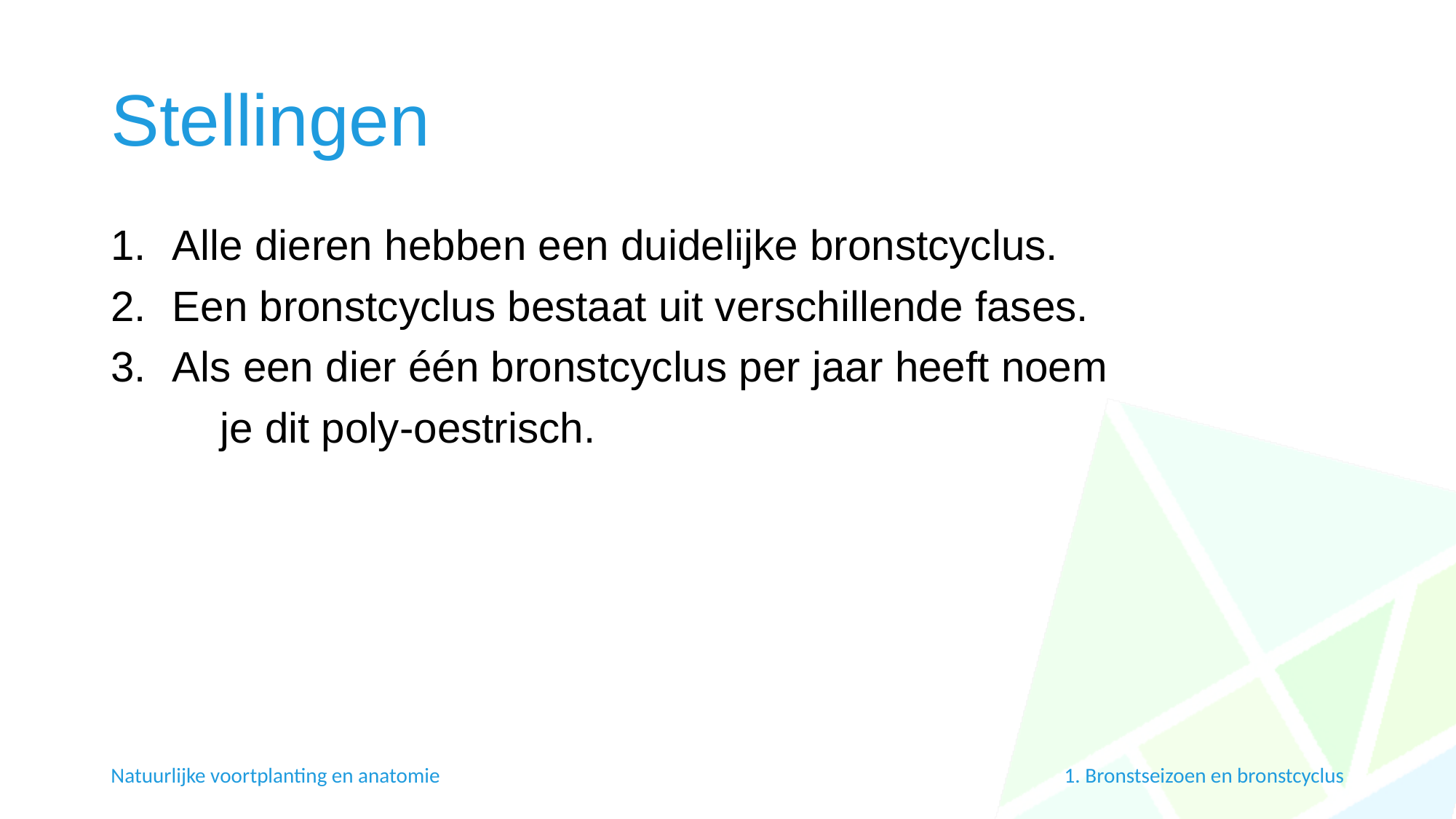

# Stellingen
Alle dieren hebben een duidelijke bronstcyclus.
Een bronstcyclus bestaat uit verschillende fases.
Als een dier één bronstcyclus per jaar heeft noem
	je dit poly-oestrisch.

Natuurlijke voortplanting en anatomie
1. Bronstseizoen en bronstcyclus